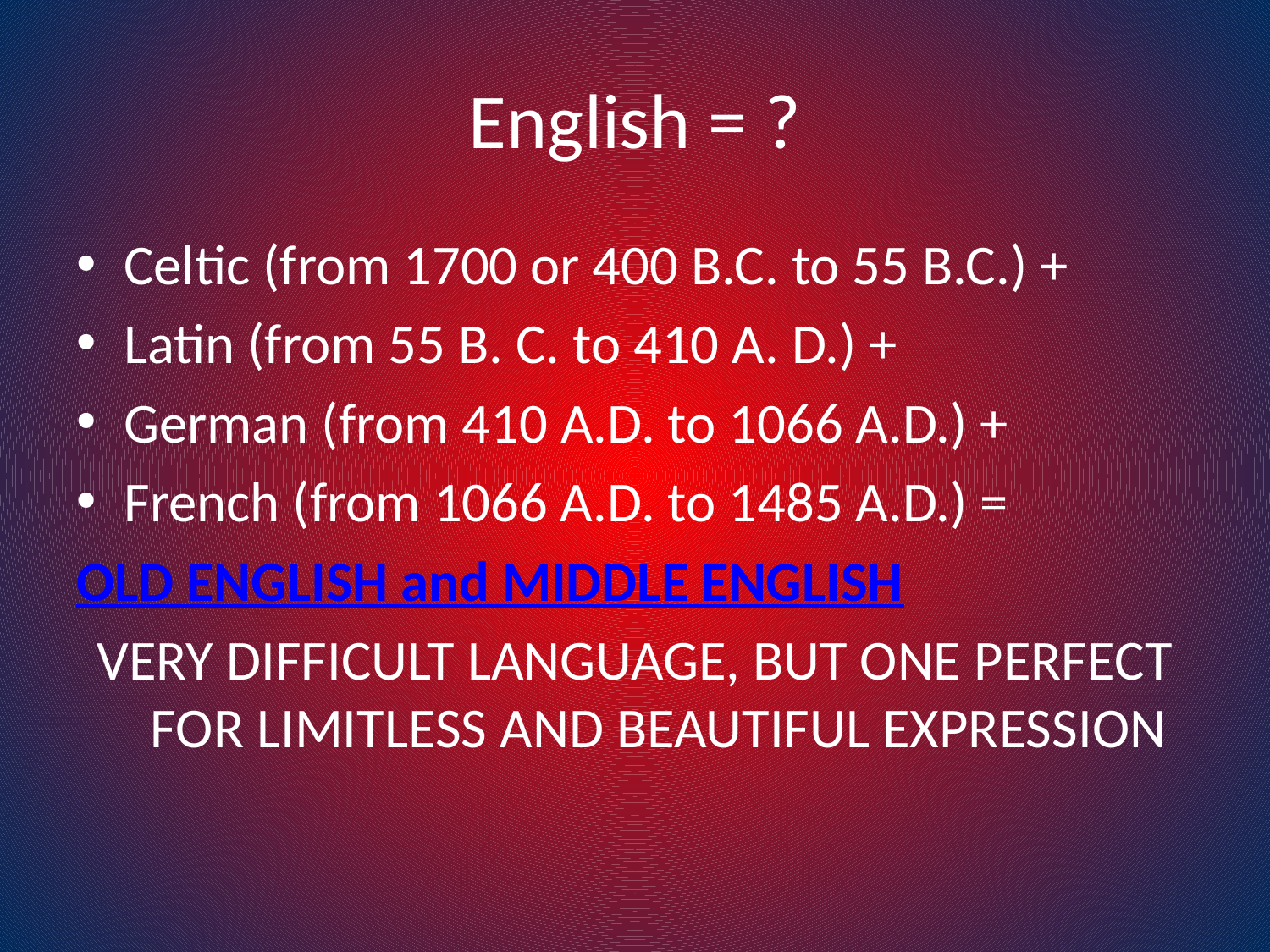

# English = ?
Celtic (from 1700 or 400 B.C. to 55 B.C.) +
Latin (from 55 B. C. to 410 A. D.) +
German (from 410 A.D. to 1066 A.D.) +
French (from 1066 A.D. to 1485 A.D.) =
OLD ENGLISH and MIDDLE ENGLISH
VERY DIFFICULT LANGUAGE, BUT ONE PERFECT FOR LIMITLESS AND BEAUTIFUL EXPRESSION